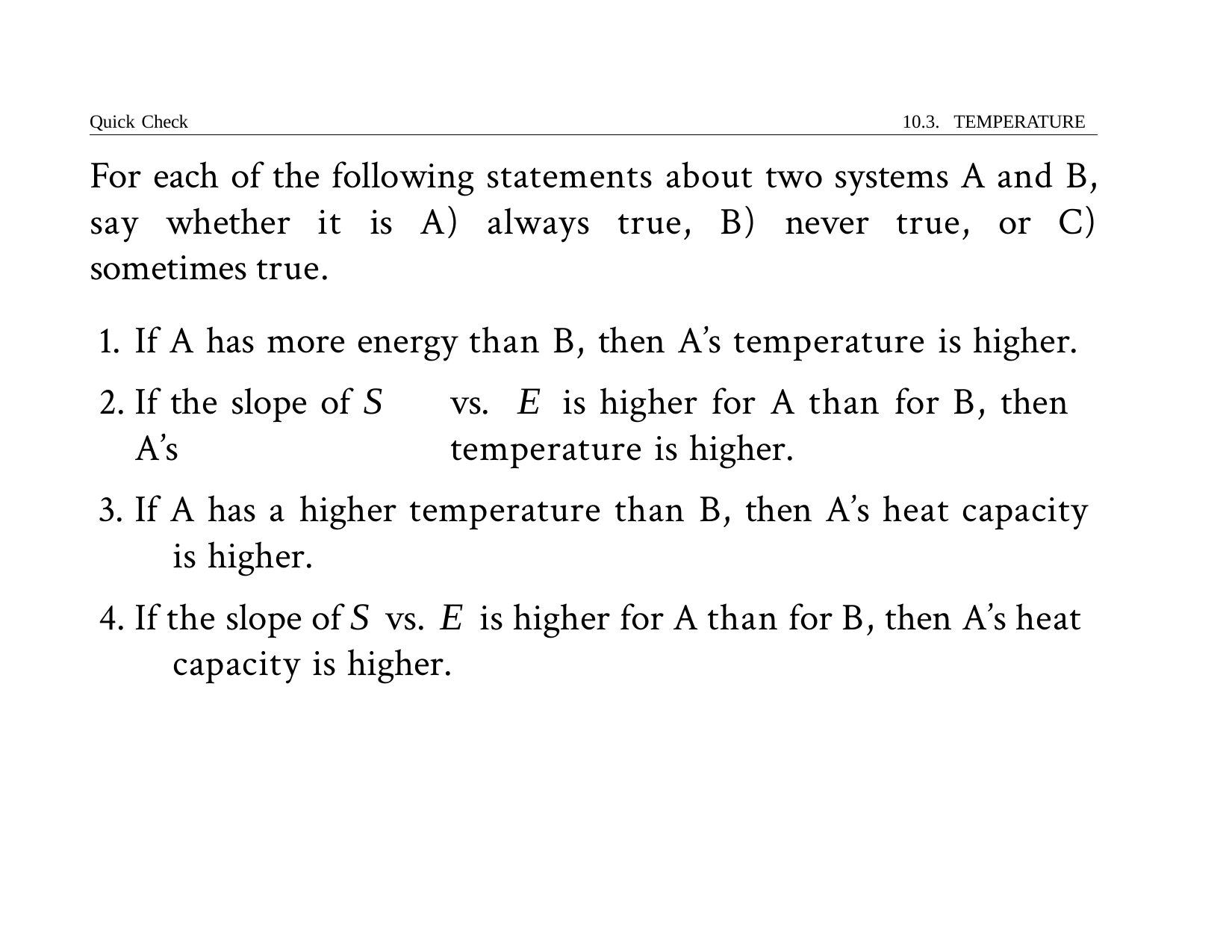

Quick Check	10.3.  TEMPERATURE

# For each of the following statements about two systems A and B, say whether it is A) always true, B) never true, or C) sometimes true.
If A has more energy than B, then A’s temperature is higher.
If the slope of S	vs.	E	is higher for A than for B, then A’s 	temperature is higher.
If A has a higher temperature than B, then A’s heat capacity 	is higher.
If the slope of S vs. E is higher for A than for B, then A’s heat 	capacity is higher.